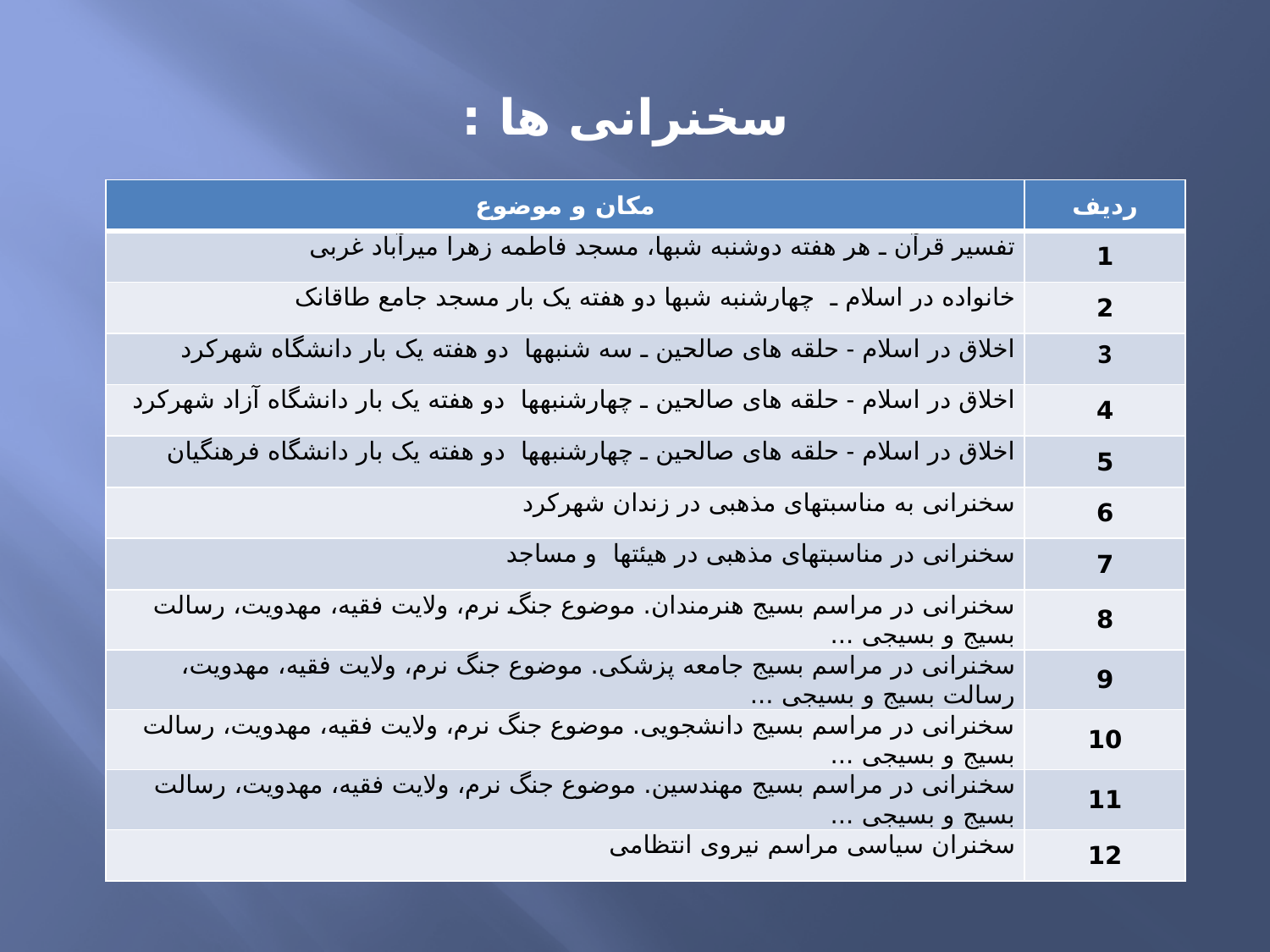

سخنرانی ها :

| مکان و موضوع | ردیف |
| --- | --- |
| تفسیر قرآن ـ هر هفته دوشنبه شب­ها، مسجد فاطمه زهرا میرآباد غربی | 1 |
| خانواده در اسلام ـ چهارشنبه شب­ها دو هفته یک بار مسجد جامع طاقانک | 2 |
| اخلاق در اسلام - حلقه های صالحین ـ سه شنبه­ها دو هفته یک بار دانشگاه شهرکرد | 3 |
| اخلاق در اسلام - حلقه های صالحین ـ چهارشنبه­ها دو هفته یک بار دانشگاه آزاد شهرکرد | 4 |
| اخلاق در اسلام - حلقه های صالحین ـ چهارشنبه­ها دو هفته یک بار دانشگاه فرهنگیان | 5 |
| سخنرانی به مناسبت­های مذهبی در زندان شهرکرد | 6 |
| سخنرانی در مناسبت­های مذهبی در هیئت­ها و مساجد | 7 |
| سخنرانی در مراسم بسیج هنرمندان. موضوع جنگ نرم، ولایت فقیه، مهدویت، رسالت بسیج و بسیجی ... | 8 |
| سخنرانی در مراسم بسیج جامعه پزشکی. موضوع جنگ نرم، ولایت فقیه، مهدویت، رسالت بسیج و بسیجی ... | 9 |
| سخنرانی در مراسم بسیج دانشجویی. موضوع جنگ نرم، ولایت فقیه، مهدویت، رسالت بسیج و بسیجی ... | 10 |
| سخنرانی در مراسم بسیج مهندسین. موضوع جنگ نرم، ولایت فقیه، مهدویت، رسالت بسیج و بسیجی ... | 11 |
| سخنران سیاسی مراسم نیروی انتظامی | 12 |